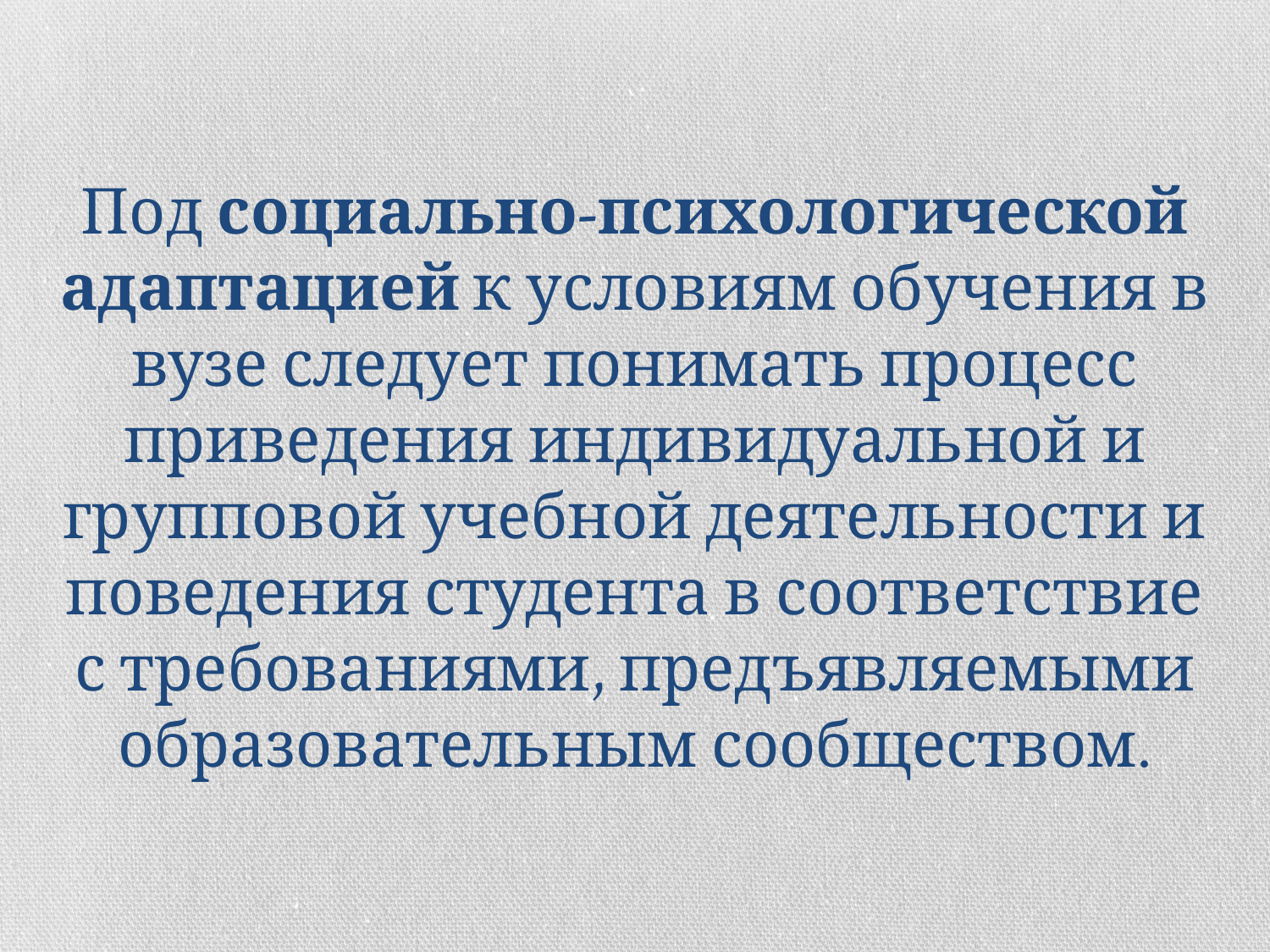

# Под социально-психологической адаптацией к условиям обучения в вузе следует понимать процесс приведения индивидуальной и групповой учебной деятельности и поведения студента в соответствие с требованиями, предъявляемыми образовательным сообществом.